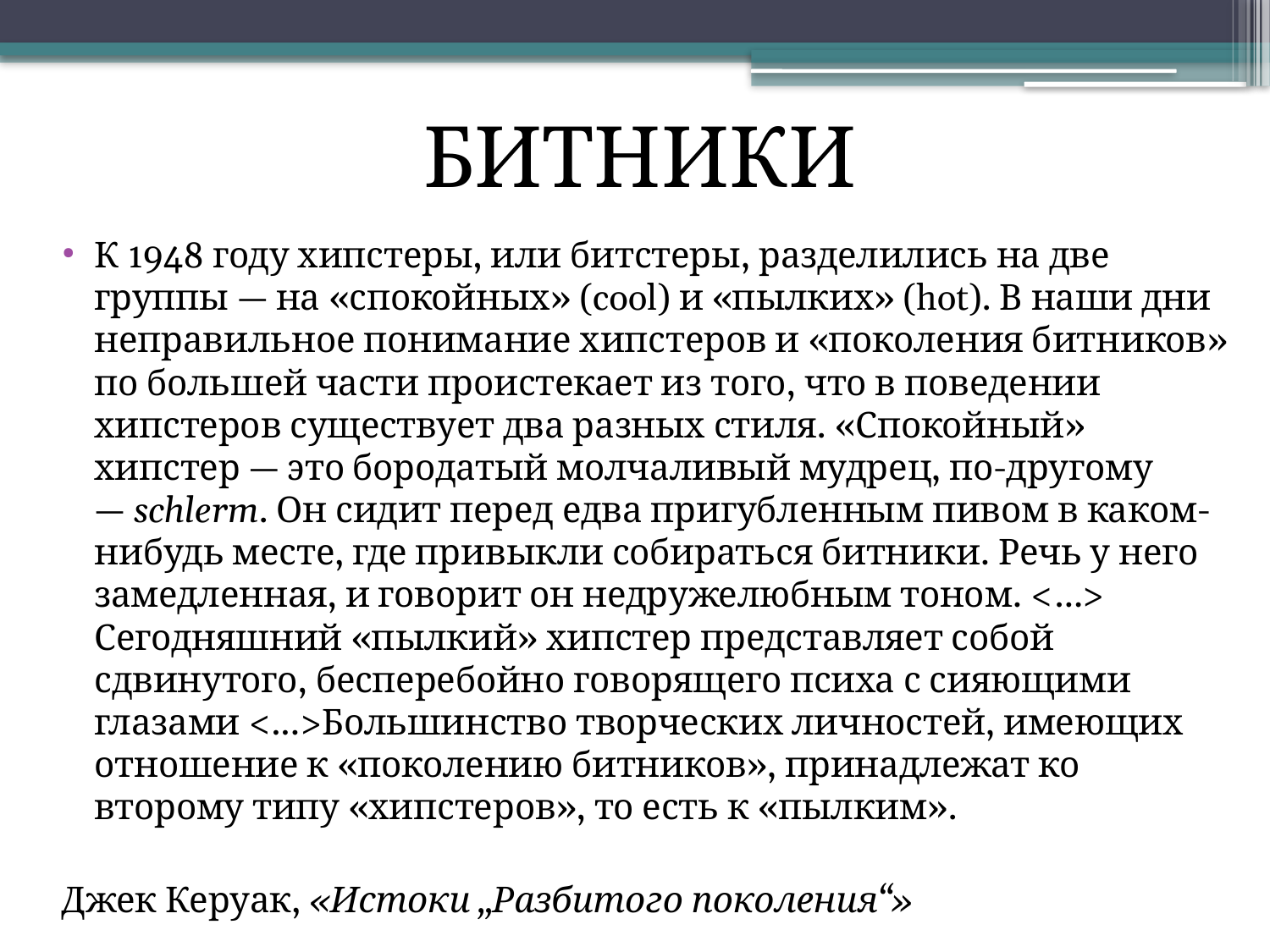

БИТНИКИ
К 1948 году хипстеры, или битстеры, разделились на две группы — на «спокойных» (cool) и «пылких» (hot). В наши дни неправильное понимание хипстеров и «поколения битников» по большей части проистекает из того, что в поведении хипстеров существует два разных стиля. «Спокойный» хипстер — это бородатый молчаливый мудрец, по-другому — schlerm. Он сидит перед едва пригубленным пивом в каком-нибудь месте, где привыкли собираться битники. Речь у него замедленная, и говорит он недружелюбным тоном. <…> Сегодняшний «пылкий» хипстер представляет собой сдвинутого, бесперебойно говорящего психа с сияющими глазами <...>Большинство творческих личностей, имеющих отношение к «поколению битников», принадлежат ко второму типу «хипстеров», то есть к «пылким».

Джек Керуак, «Истоки „Разбитого поколения“»